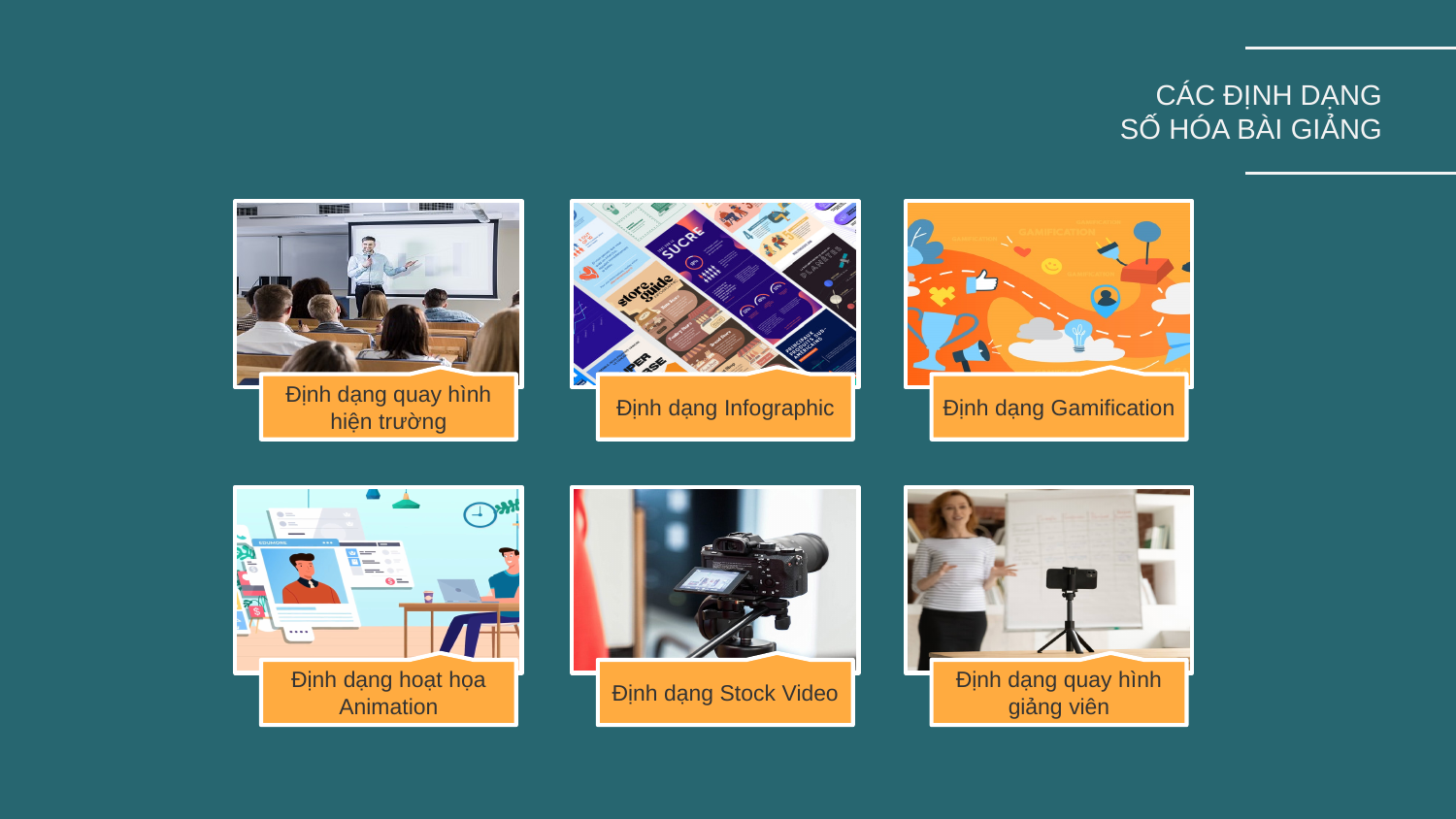

# CÁC ĐỊNH DẠNG SỐ HÓA BÀI GIẢNG

Định dạng quay hình hiện trường

Định dạng Infographic

Định dạng Gamification

Định dạng hoạt họa Animation

Định dạng Stock Video

Định dạng quay hình giảng viên